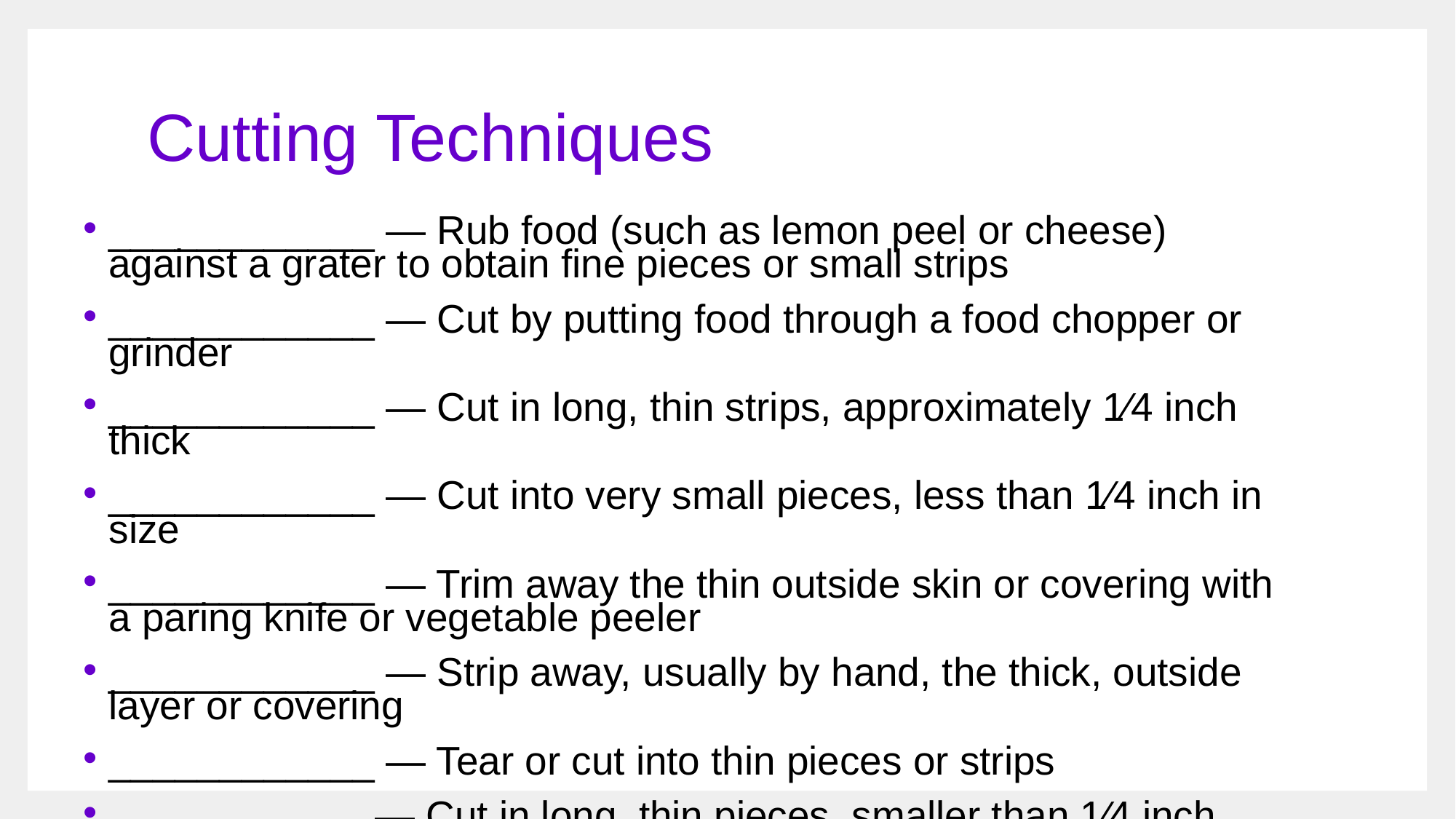

# Cutting Techniques
____________ — Rub food (such as lemon peel or cheese) against a grater to obtain fine pieces or small strips
____________ — Cut by putting food through a food chopper or grinder
____________ — Cut in long, thin strips, approximately 1⁄4 inch thick
____________ — Cut into very small pieces, less than 1⁄4 inch in size
____________ — Trim away the thin outside skin or covering with a paring knife or vegetable peeler
____________ — Strip away, usually by hand, the thick, outside layer or covering
____________ — Tear or cut into thin pieces or strips
____________— Cut in long, thin pieces, smaller than 1⁄4 inch